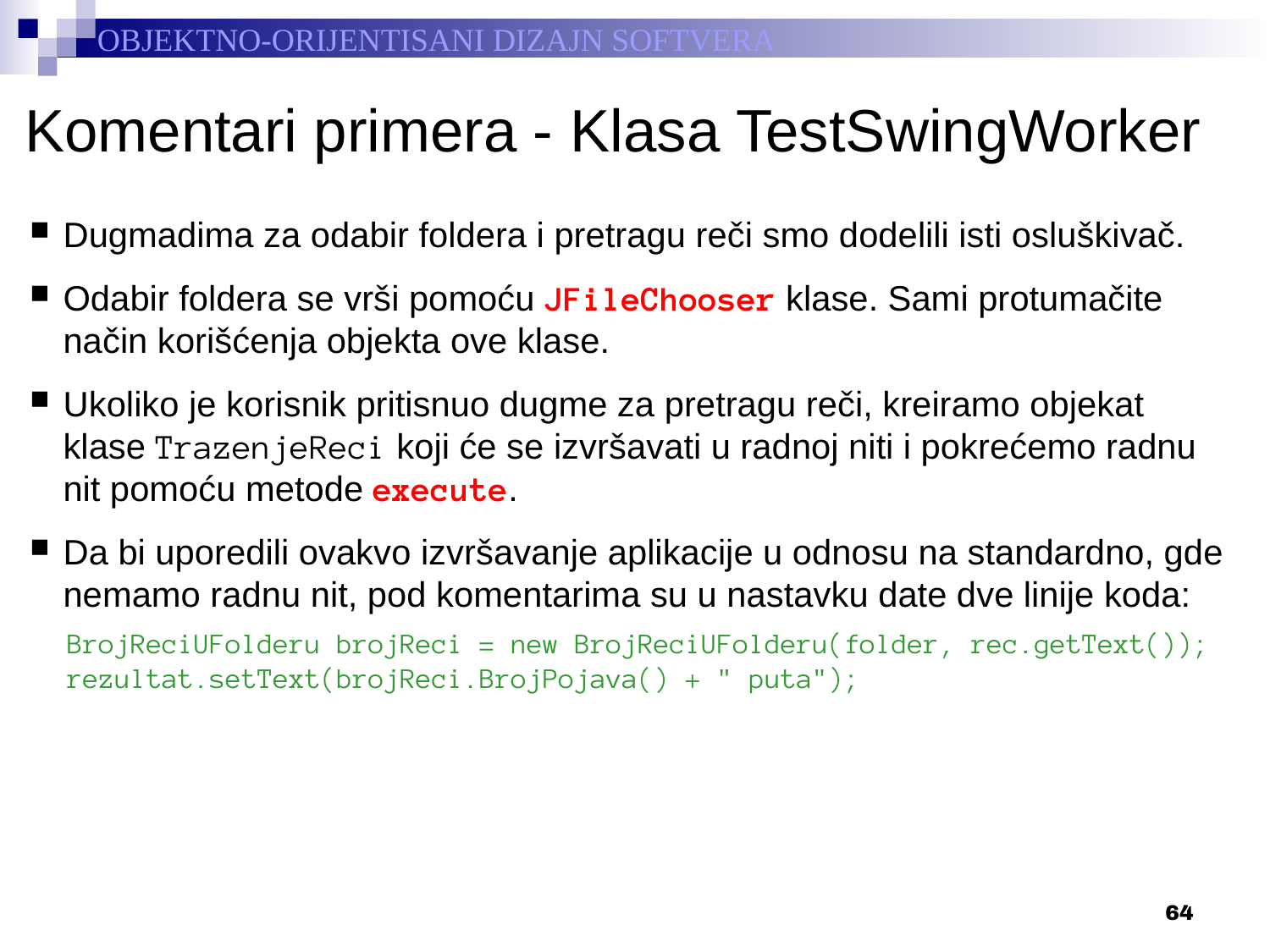

# Komentari primera - Klasa TestSwingWorker
Dugmadima za odabir foldera i pretragu reči smo dodelili isti osluškivač.
Odabir foldera se vrši pomoću JFileChooser klase. Sami protumačite način korišćenja objekta ove klase.
Ukoliko je korisnik pritisnuo dugme za pretragu reči, kreiramo objekat klase TrazenjeReci koji će se izvršavati u radnoj niti i pokrećemo radnu nit pomoću metode execute.
Da bi uporedili ovakvo izvršavanje aplikacije u odnosu na standardno, gde nemamo radnu nit, pod komentarima su u nastavku date dve linije koda:
BrojReciUFolderu brojReci = new BrojReciUFolderu(folder, rec.getText());
rezultat.setText(brojReci.BrojPojava() + " puta");
64